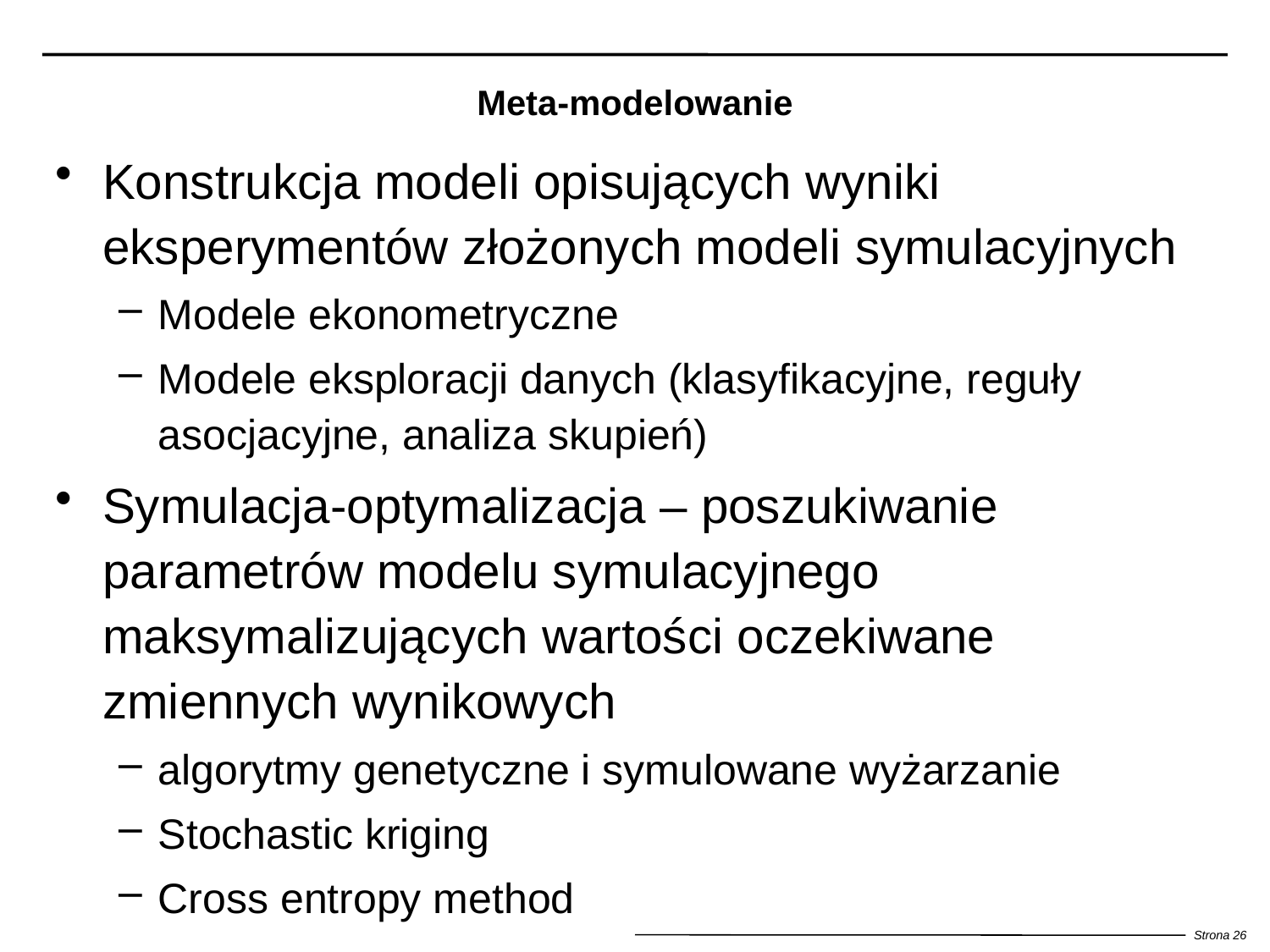

# Meta-modelowanie
Konstrukcja modeli opisujących wyniki eksperymentów złożonych modeli symulacyjnych
Modele ekonometryczne
Modele eksploracji danych (klasyfikacyjne, reguły asocjacyjne, analiza skupień)
Symulacja-optymalizacja – poszukiwanie parametrów modelu symulacyjnego maksymalizujących wartości oczekiwane zmiennych wynikowych
algorytmy genetyczne i symulowane wyżarzanie
Stochastic kriging
Cross entropy method

26